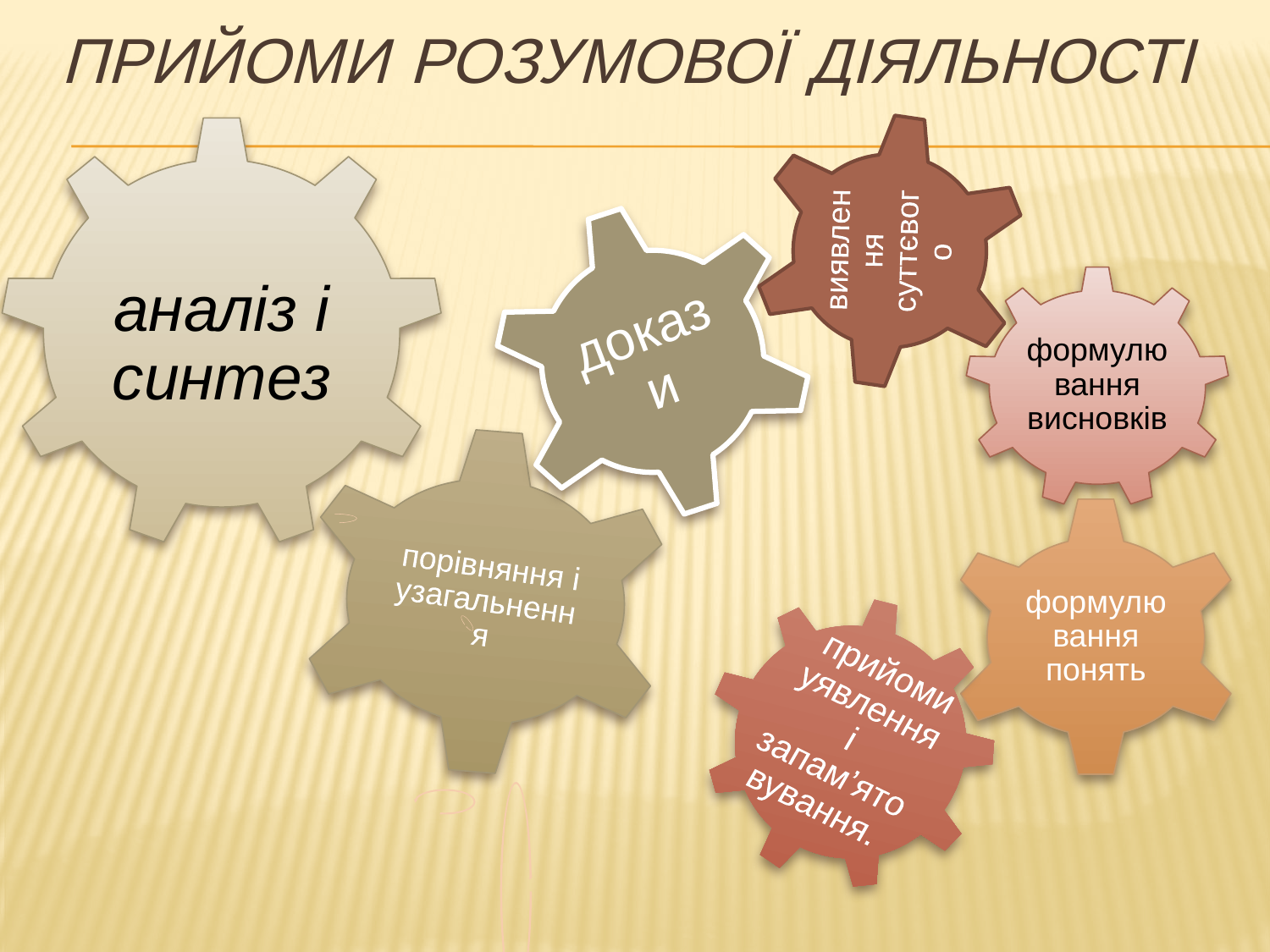

# прийоми розумової діяльності

аналіз і синтез

порівняння і узагальнення
докази
формулювання висновків
формулювання понять
виявлення суттєвого
прийоми уявлення і запам’ятовування.